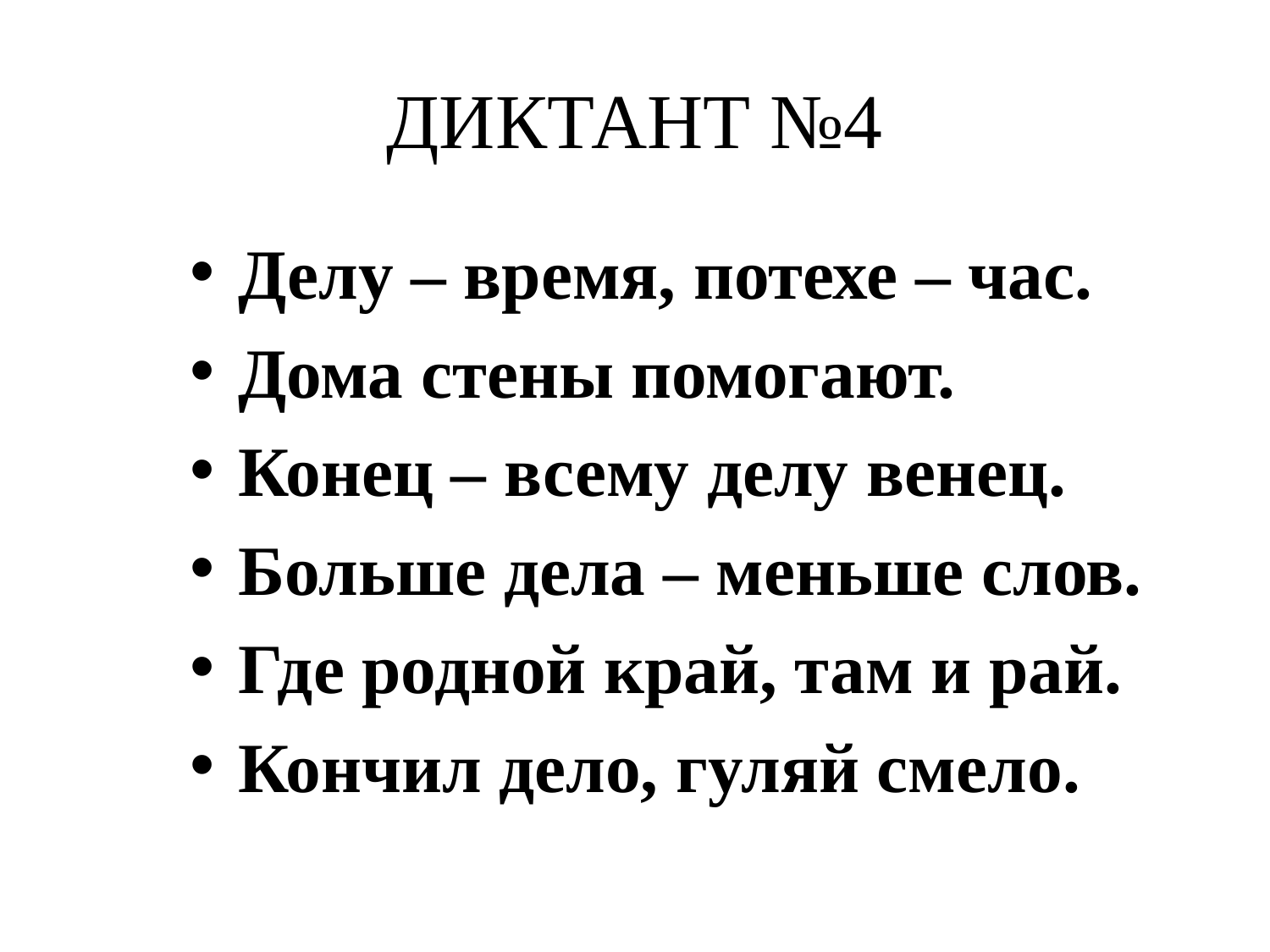

# ДИКТАНТ №4
Делу – время, потехе – час.
Дома стены помогают.
Конец – всему делу венец.
Больше дела – меньше слов.
Где родной край, там и рай.
Кончил дело, гуляй смело.